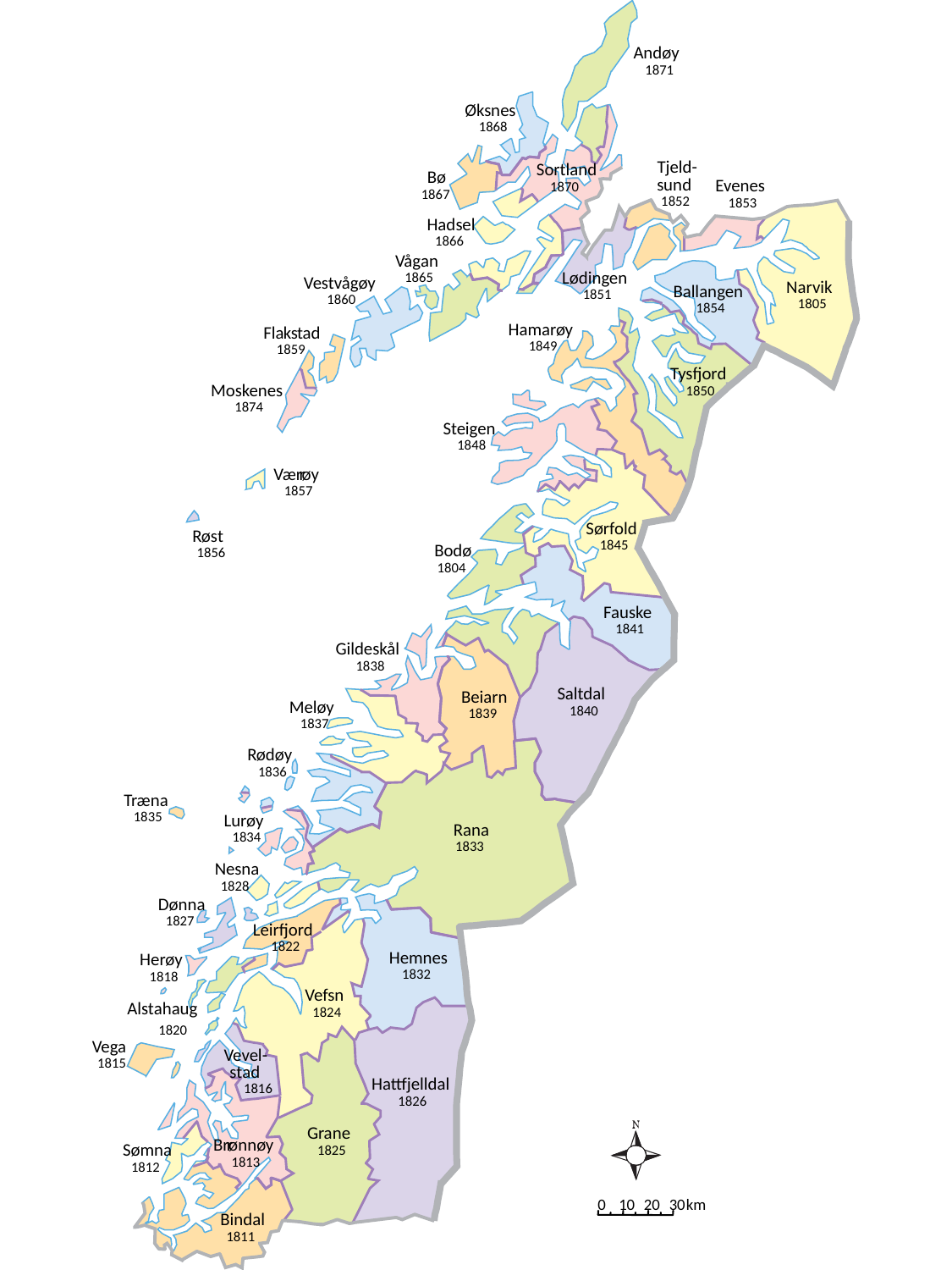

1871

1868

1870
1867

1852
1853

1866

1865

1851

1860
1805
1854

1849
1859

1850

1874

1848

1857

1845
1856

1804

1841

1838

1840
1839
1837

1836

1835
1834

1833

Nesna

1828

1827

Leirfjord

1822
Hemnes

1832
1818

Vefsn

Alstahaug

1824

1820

Vega

Vevel-
1815
stad

Hattfjelldal
1816
1826

Grane

Brønnøy
r
Sømna
1825
1813
1812

Bindal
1811

Andøy
Øksnes
Tjeld-
Sortland
Bø
sund
Evenes
Hadsel
Vågan
Lødingen
Vestvågøy
Narvik
Ballangen
Hamarøy
Fla
k
s
t
ad
Tysfjord
Moskenes
Steigen
Værøy
r
Sørfold
Røst
Bodø
Fauske
Gildeskål
Saltdal
Beiarn
Meløy
Rødøy
Træna
Lurøy
Rana
Dønna
Herøy

0
10
20
30
km